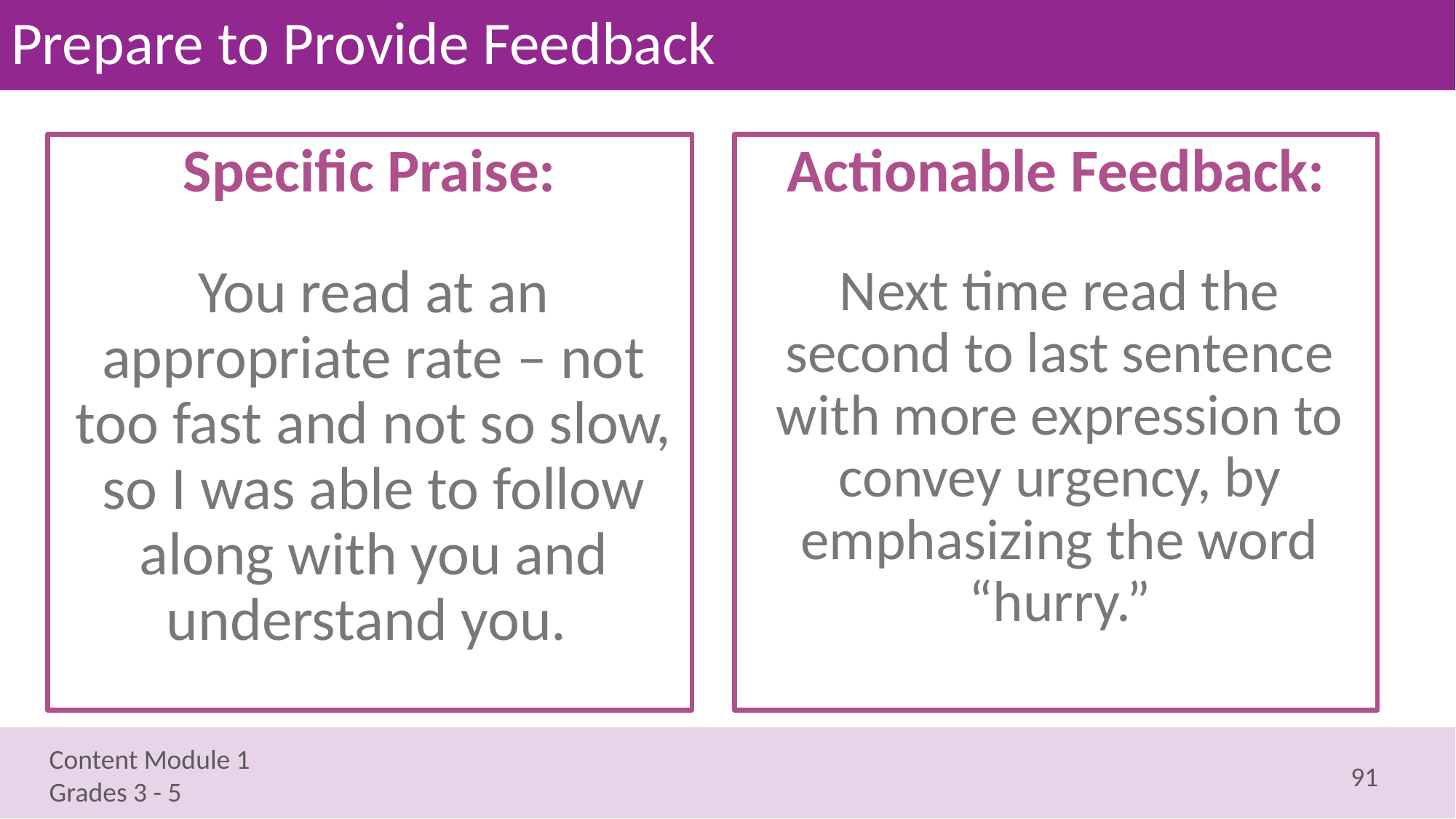

# Prepare to Provide Feedback
Specific Praise:

You read at an appropriate rate – not too fast and not so slow, so I was able to follow along with you and understand you.

Actionable Feedback:

Next time read the second to last sentence with more expression to convey urgency, by emphasizing the word “hurry.”

91